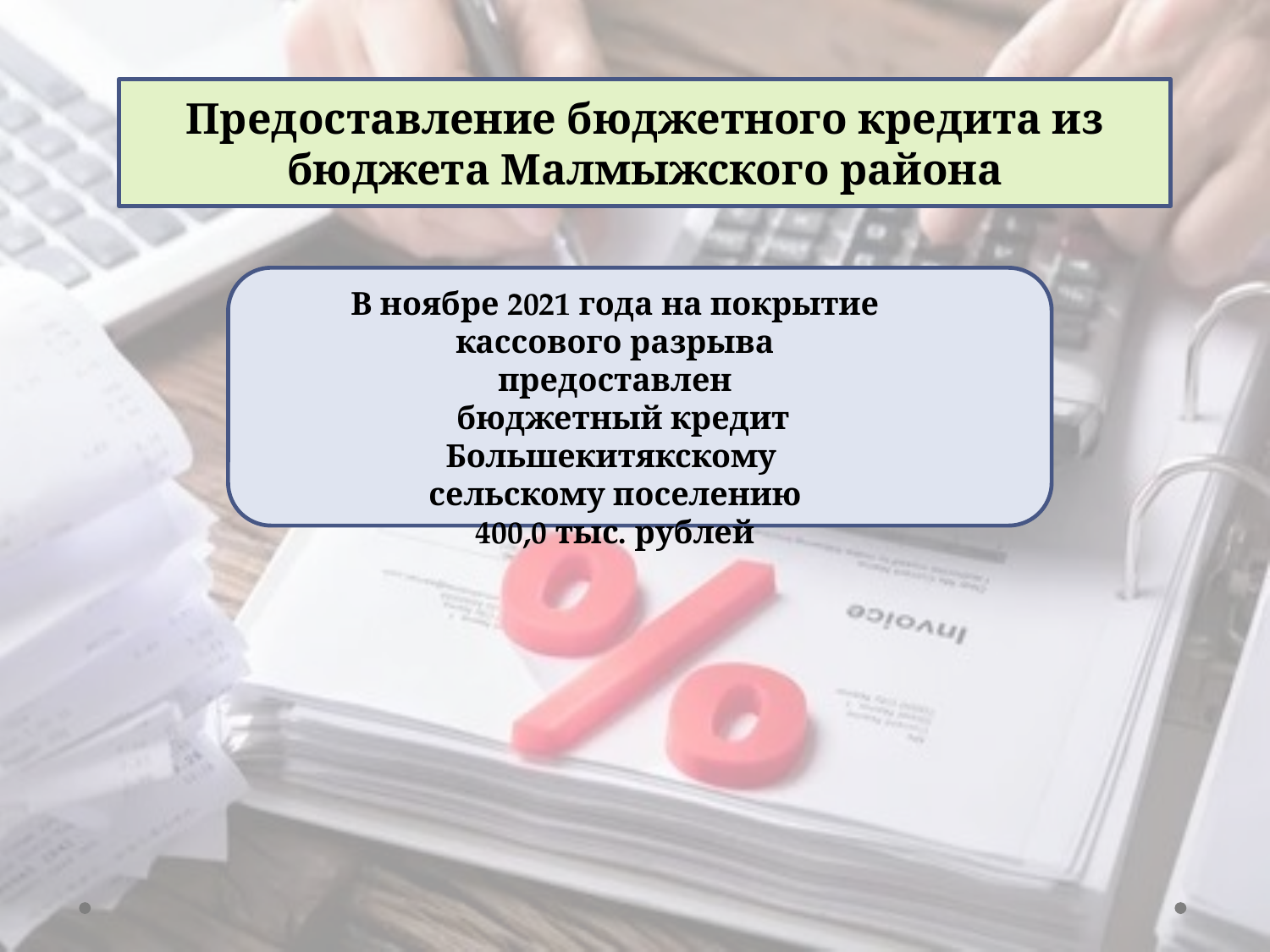

Предоставление бюджетного кредита из
бюджета Малмыжского района

В ноябре 2021 года на покрытие кассового разрыва предоставлен
  бюджетный кредит Большекитякскому
сельскому поселению
400,0 тыс. рублей